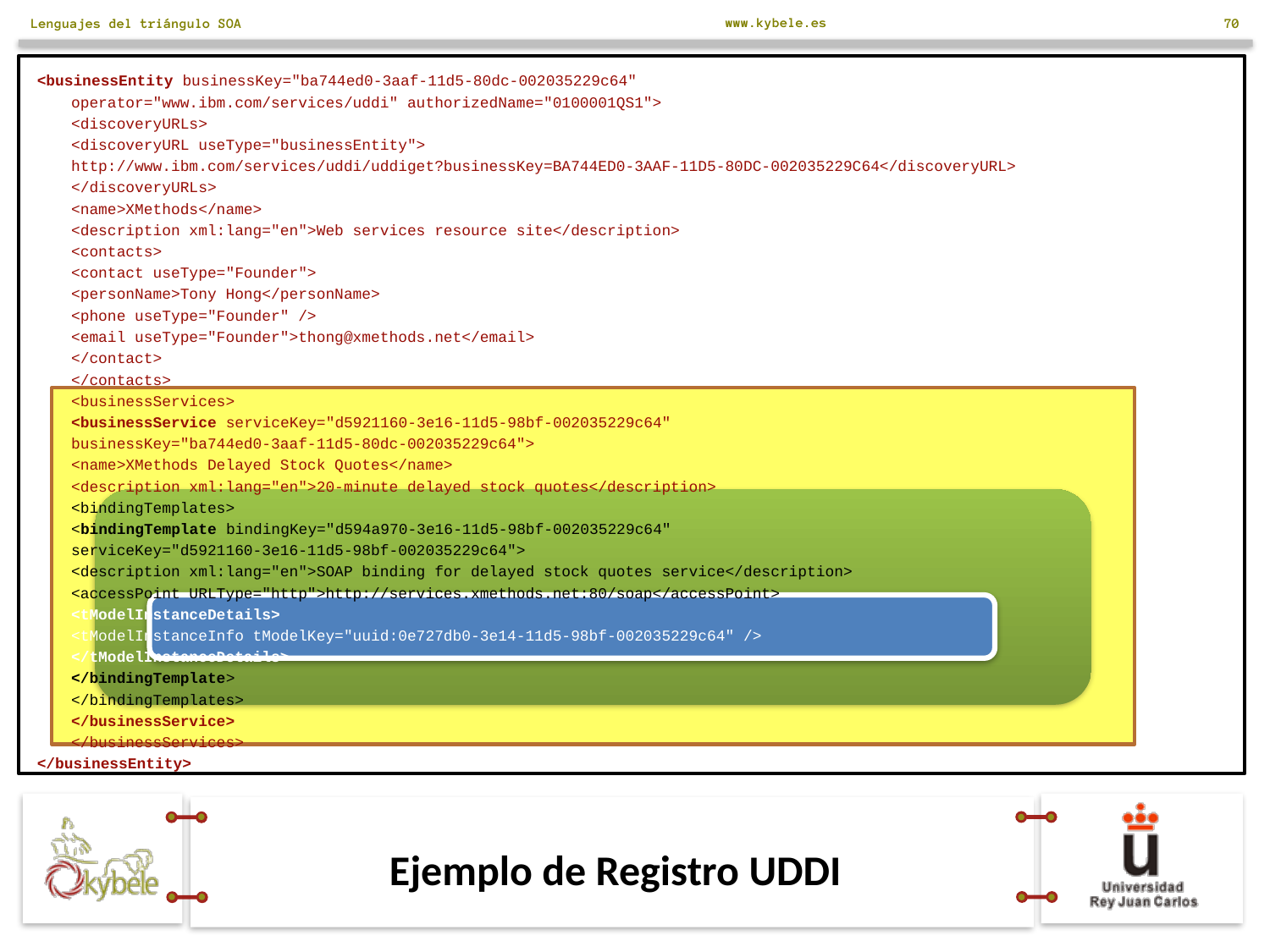

Lenguajes del triángulo SOA
70

<businessEntity businessKey="ba744ed0-3aaf-11d5-80dc-002035229c64"
							operator="www.ibm.com/services/uddi" authorizedName="0100001QS1">
	<discoveryURLs>
		<discoveryURL useType="businessEntity">
			http://www.ibm.com/services/uddi/uddiget?businessKey=BA744ED0-3AAF-11D5-80DC-002035229C64</discoveryURL>
 	</discoveryURLs>
 	<name>XMethods</name>
	<description xml:lang="en">Web services resource site</description>
	<contacts>
		<contact useType="Founder">
			<personName>Tony Hong</personName>
			<phone useType="Founder" />
			<email useType="Founder">thong@xmethods.net</email>
		</contact>
	</contacts>
	<businessServices>
		<businessService serviceKey="d5921160-3e16-11d5-98bf-002035229c64"
									businessKey="ba744ed0-3aaf-11d5-80dc-002035229c64">
			<name>XMethods Delayed Stock Quotes</name>
			<description xml:lang="en">20-minute delayed stock quotes</description>
			<bindingTemplates>
				<bindingTemplate bindingKey="d594a970-3e16-11d5-98bf-002035229c64"
											serviceKey="d5921160-3e16-11d5-98bf-002035229c64">
					<description xml:lang="en">SOAP binding for delayed stock quotes service</description>
					<accessPoint URLType="http">http://services.xmethods.net:80/soap</accessPoint>
					<tModelInstanceDetails>
						<tModelInstanceInfo tModelKey="uuid:0e727db0-3e14-11d5-98bf-002035229c64" />
					</tModelInstanceDetails>
				</bindingTemplate>
			</bindingTemplates>
		</businessService>
	</businessServices>
</businessEntity>

# Ejemplo de Registro UDDI